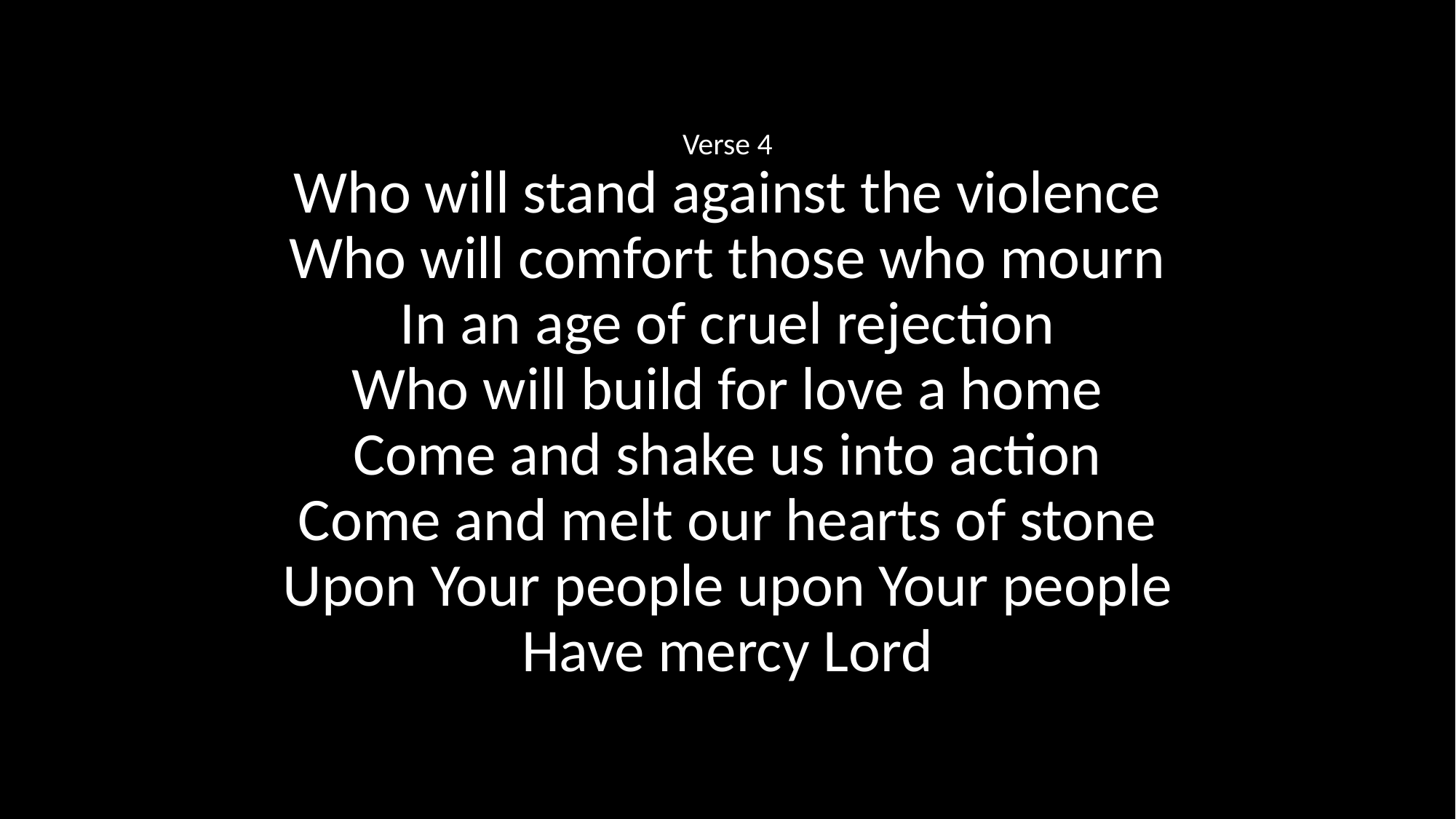

Verse 4
Who will stand against the violence
Who will comfort those who mourn
In an age of cruel rejection
Who will build for love a home
Come and shake us into action
Come and melt our hearts of stone
Upon Your people upon Your people
Have mercy Lord